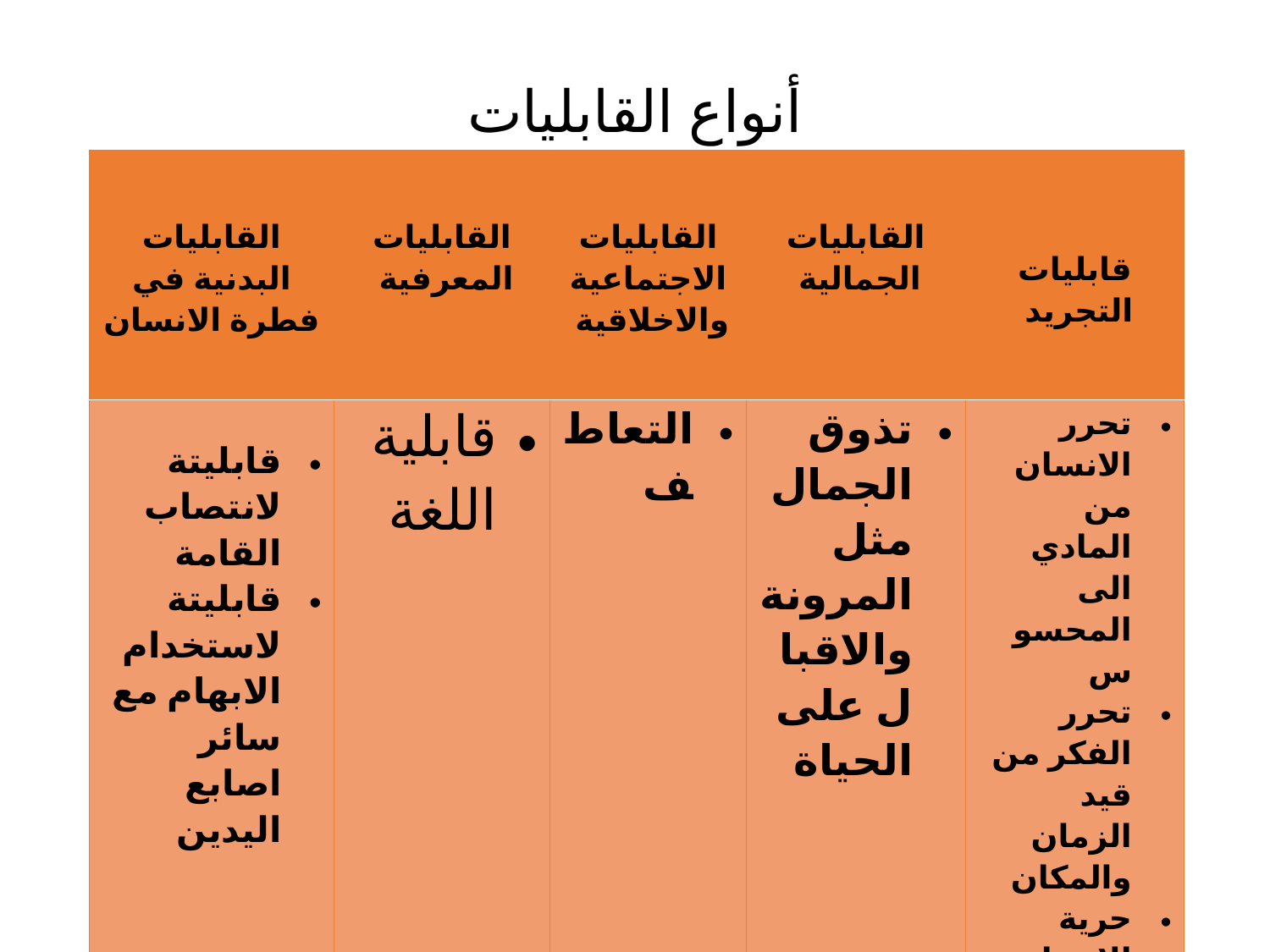

# أنواع القابليات
| القابليات البدنية في فطرة الانسان | القابليات المعرفية | القابليات الاجتماعية والاخلاقية | القابليات الجمالية | قابليات التجريد |
| --- | --- | --- | --- | --- |
| قابليتة لانتصاب القامة قابليتة لاستخدام الابهام مع سائر اصابع اليدين | قابلية اللغة | التعاطف | تذوق الجمال مثل المرونة والاقبال على الحياة | تحرر الانسان من المادي الى المحسوس تحرر الفكر من قيد الزمان والمكان حرية الانسان ليس معرفيا وانما وجدانيا و ذوقيا واخلاقيا |